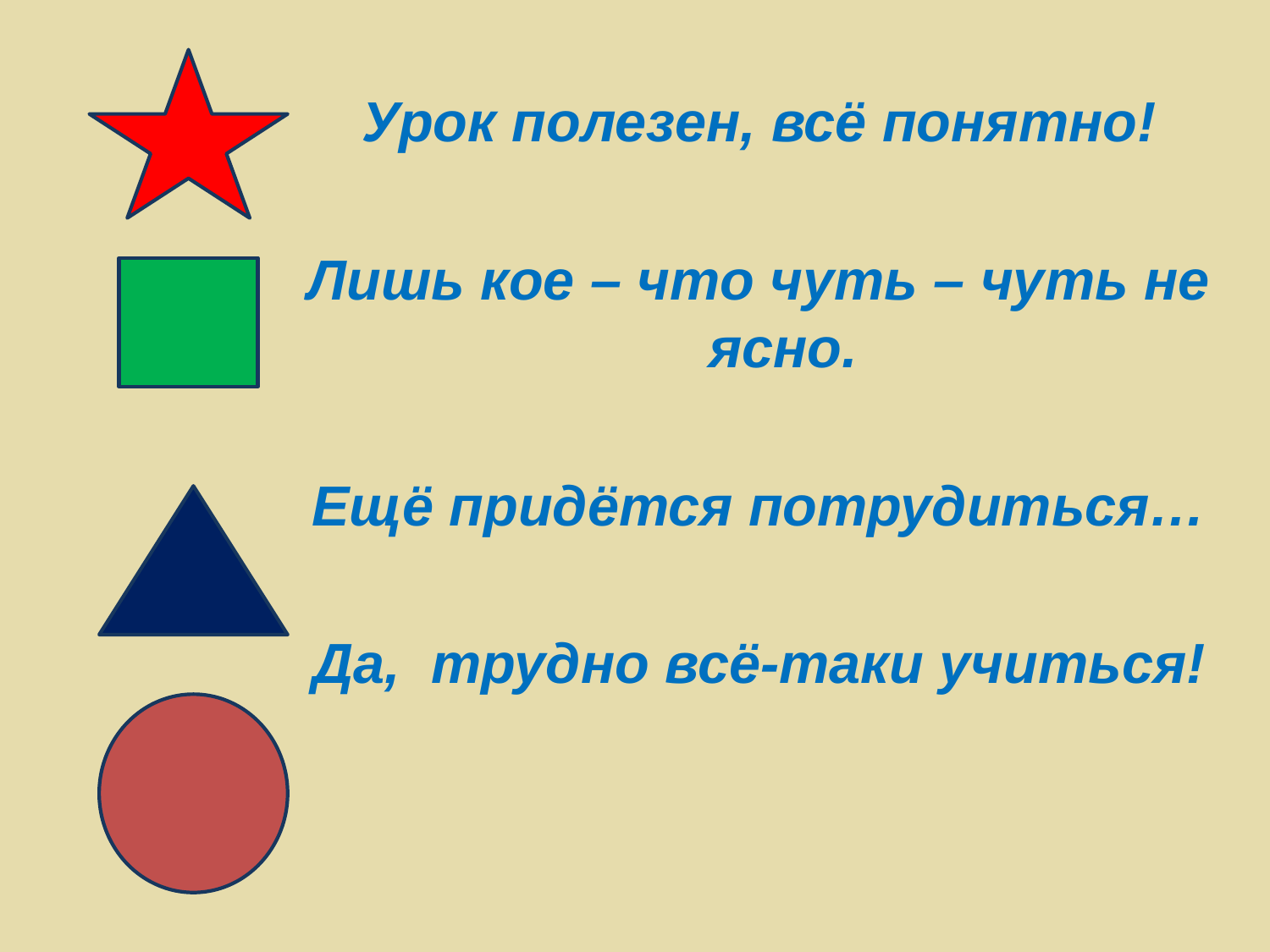

Урок полезен, всё понятно!

Лишь кое – что чуть – чуть не ясно.

Ещё придётся потрудиться…

Да,  трудно всё-таки учиться!